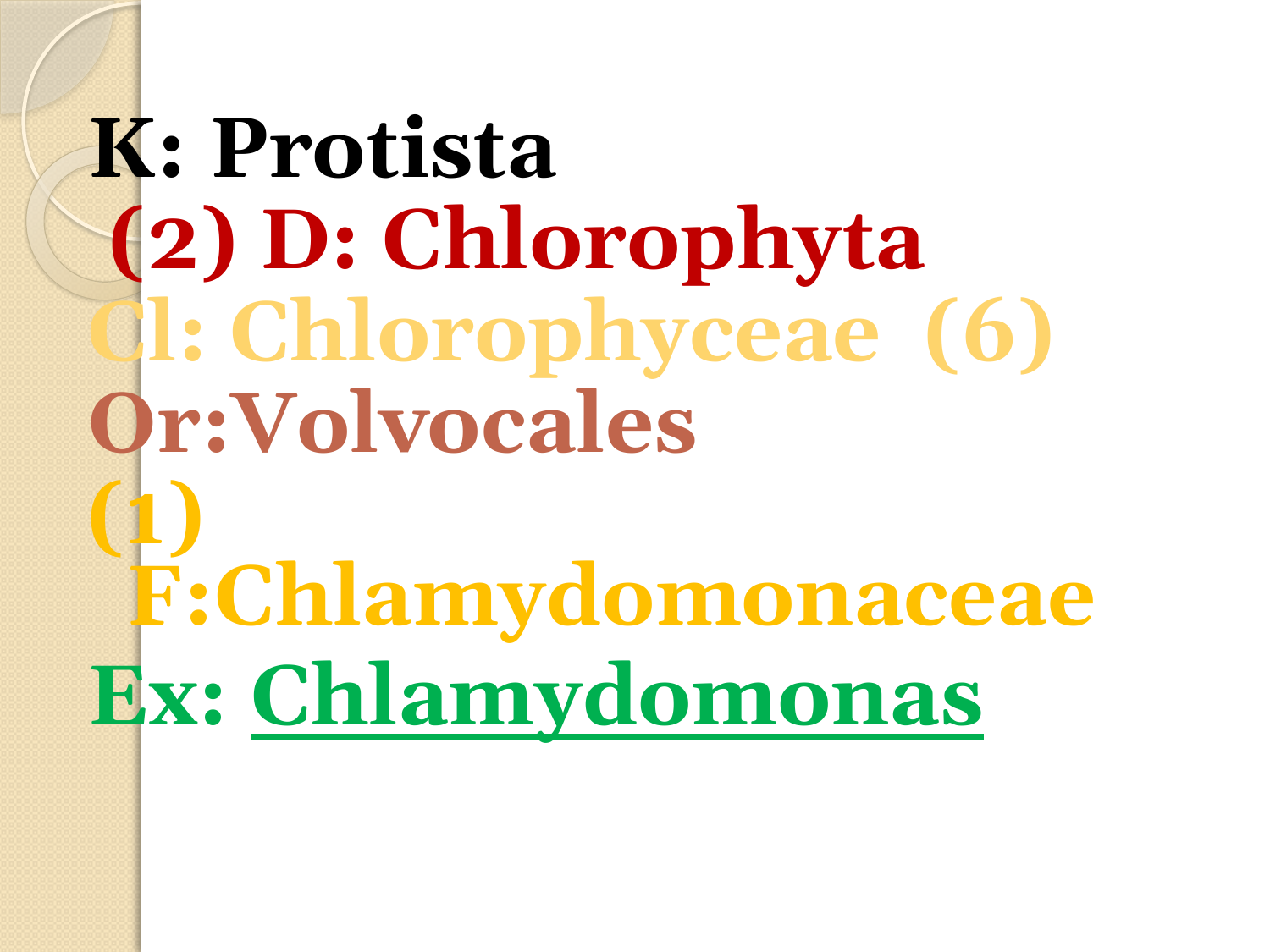

K: Protista
 (2) D: Chlorophyta
Cl: Chlorophyceae  (6)
Or:Volvocales
(1) F:Chlamydomonaceae
Ex: Chlamydomonas